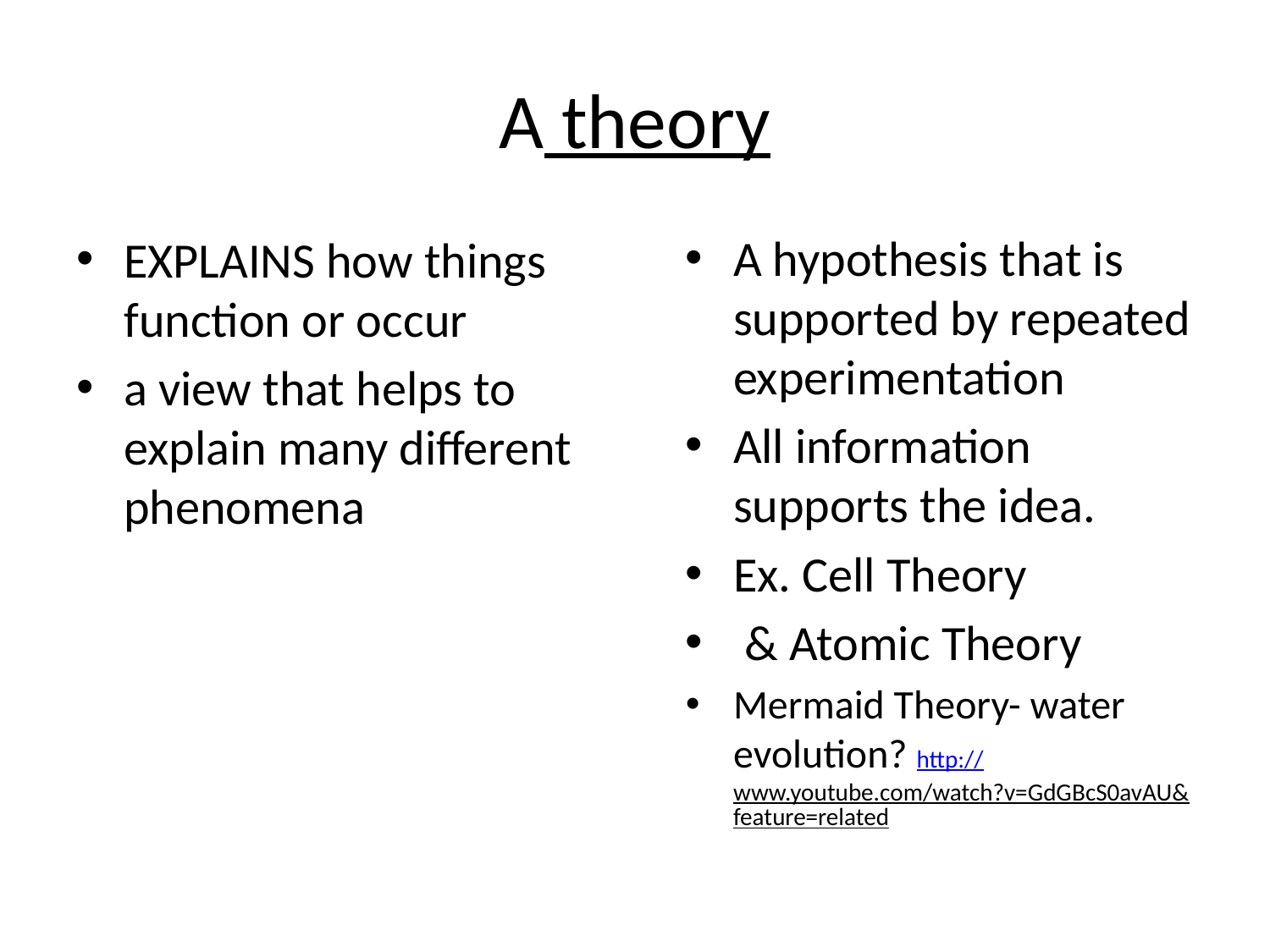

# A theory
A hypothesis that is supported by repeated experimentation
All information supports the idea.
Ex. Cell Theory
 & Atomic Theory
Mermaid Theory- water evolution? http://www.youtube.com/watch?v=GdGBcS0avAU&feature=related
EXPLAINS how things function or occur
a view that helps to explain many different phenomena